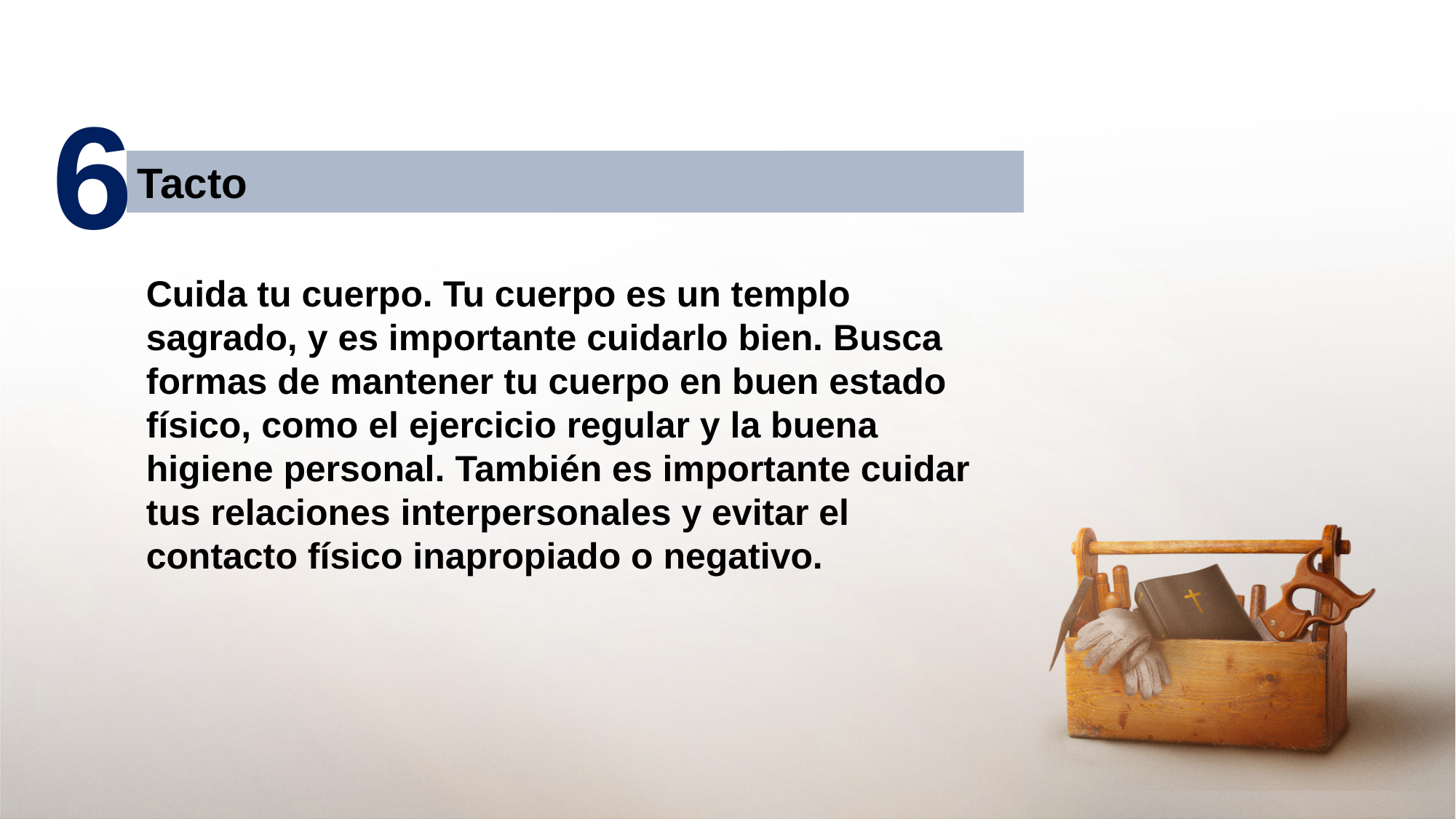

6
Tacto
Cuida tu cuerpo. Tu cuerpo es un templo sagrado, y es importante cuidarlo bien. Busca formas de mantener tu cuerpo en buen estado físico, como el ejercicio regular y la buena higiene personal. También es importante cuidar tus relaciones interpersonales y evitar el contacto físico inapropiado o negativo.